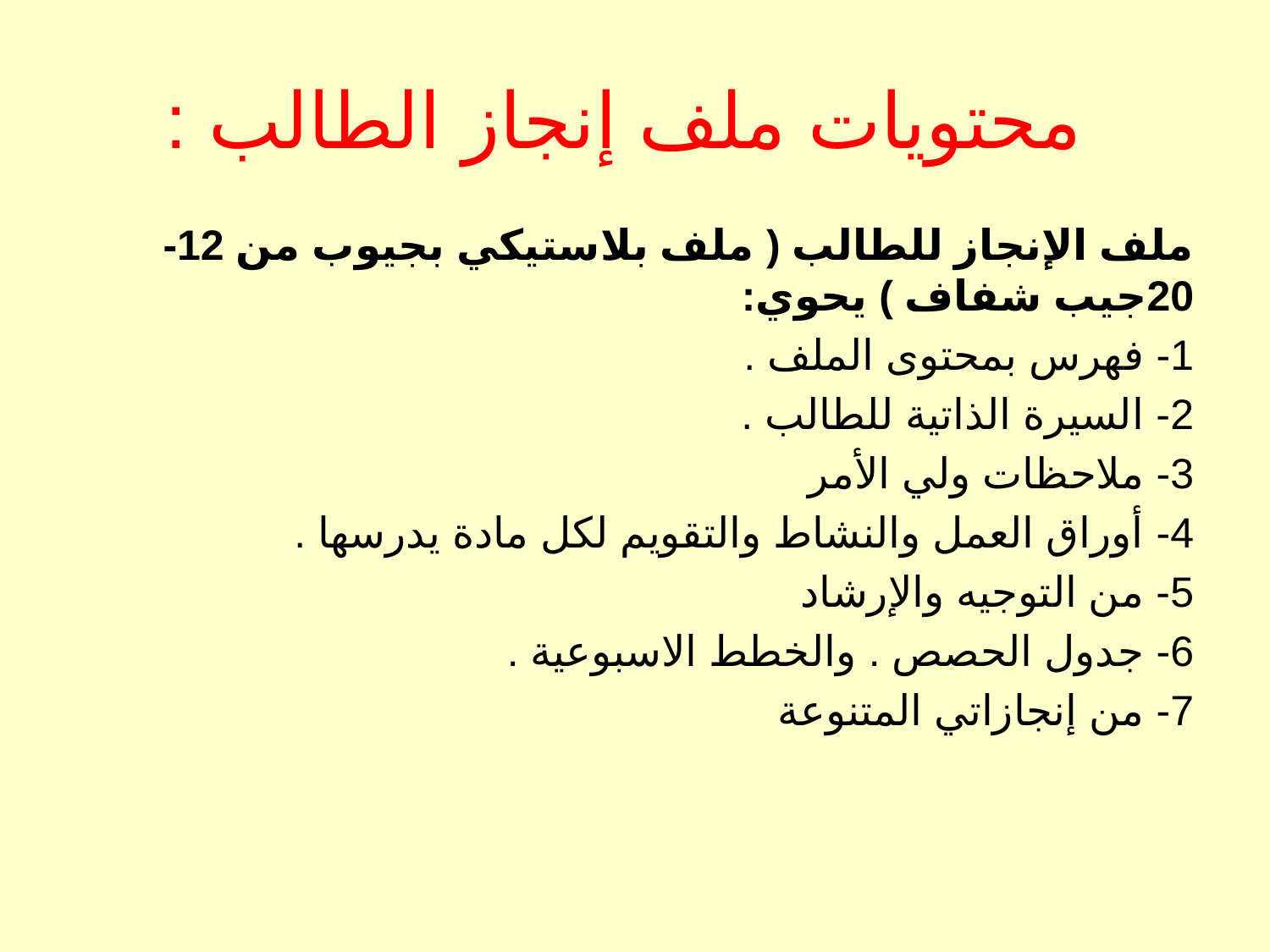

# محتويات ملف إنجاز الطالب :
ملف الإنجاز للطالب ( ملف بلاستيكي بجيوب من 12-20جيب شفاف ) يحوي:
1- فهرس بمحتوى الملف .
2- السيرة الذاتية للطالب .
3- ملاحظات ولي الأمر
4- أوراق العمل والنشاط والتقويم لكل مادة يدرسها .
5- من التوجيه والإرشاد
6- جدول الحصص . والخطط الاسبوعية .
7- من إنجازاتي المتنوعة